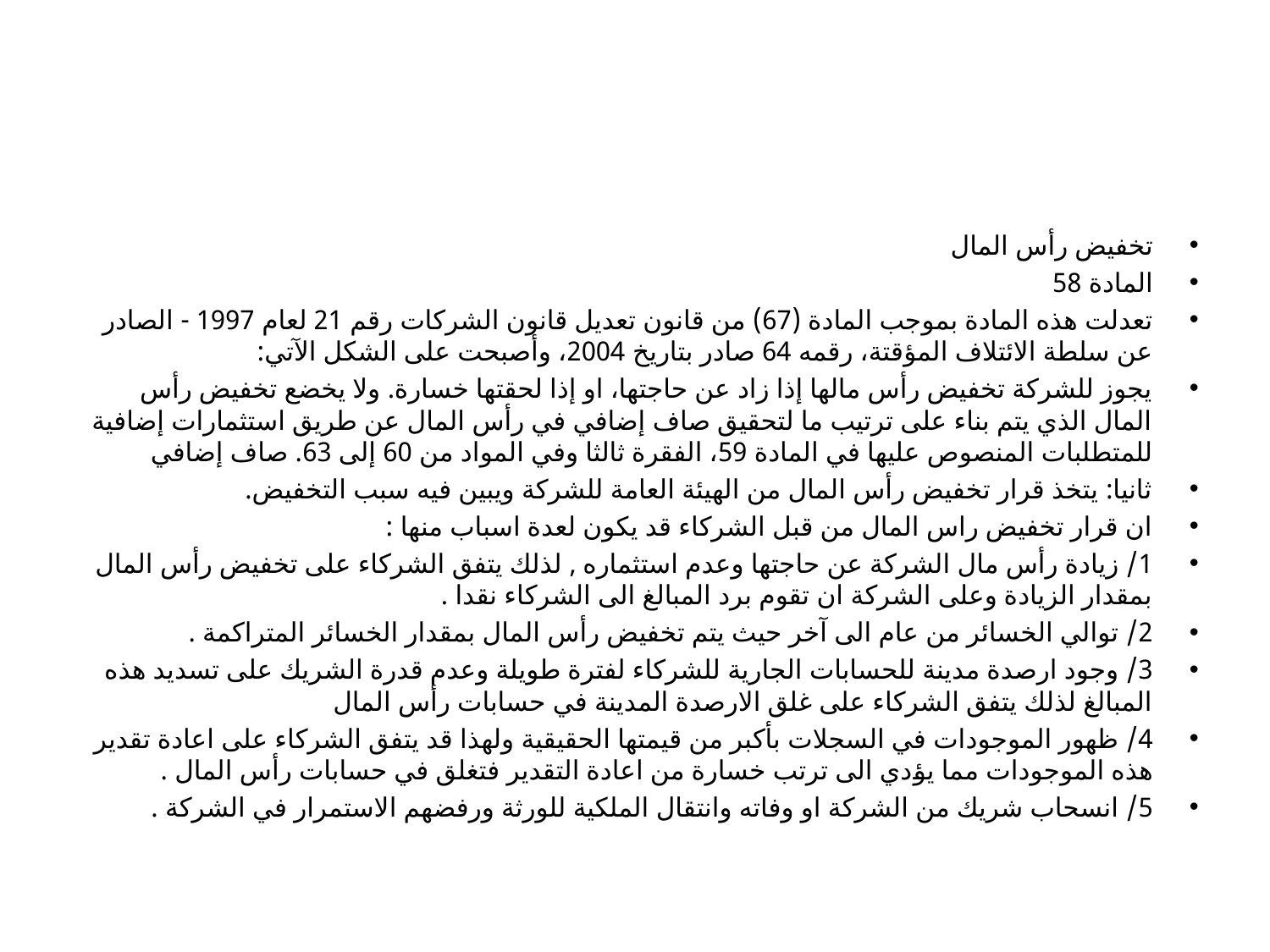

#
تخفيض رأس المال
المادة 58
تعدلت هذه المادة بموجب المادة (67) من قانون تعديل قانون الشركات رقم 21 لعام 1997 - الصادر عن سلطة الائتلاف المؤقتة، رقمه 64 صادر بتاريخ 2004، وأصبحت على الشكل الآتي:
يجوز للشركة تخفيض رأس مالها إذا زاد عن حاجتها، او إذا لحقتها خسارة. ولا يخضع تخفيض رأس المال الذي يتم بناء على ترتيب ما لتحقيق صاف إضافي في رأس المال عن طريق استثمارات إضافية للمتطلبات المنصوص عليها في المادة 59، الفقرة ثالثا وفي المواد من 60 إلى 63. صاف إضافي
ثانيا: يتخذ قرار تخفيض رأس المال من الهيئة العامة للشركة ويبين فيه سبب التخفيض.
ان قرار تخفيض راس المال من قبل الشركاء قد يكون لعدة اسباب منها :
1/ زيادة رأس مال الشركة عن حاجتها وعدم استثماره , لذلك يتفق الشركاء على تخفيض رأس المال بمقدار الزيادة وعلى الشركة ان تقوم برد المبالغ الى الشركاء نقدا .
2/ توالي الخسائر من عام الى آخر حيث يتم تخفيض رأس المال بمقدار الخسائر المتراكمة .
3/ وجود ارصدة مدينة للحسابات الجارية للشركاء لفترة طويلة وعدم قدرة الشريك على تسديد هذه المبالغ لذلك يتفق الشركاء على غلق الارصدة المدينة في حسابات رأس المال
4/ ظهور الموجودات في السجلات بأكبر من قيمتها الحقيقية ولهذا قد يتفق الشركاء على اعادة تقدير هذه الموجودات مما يؤدي الى ترتب خسارة من اعادة التقدير فتغلق في حسابات رأس المال .
5/ انسحاب شريك من الشركة او وفاته وانتقال الملكية للورثة ورفضهم الاستمرار في الشركة .